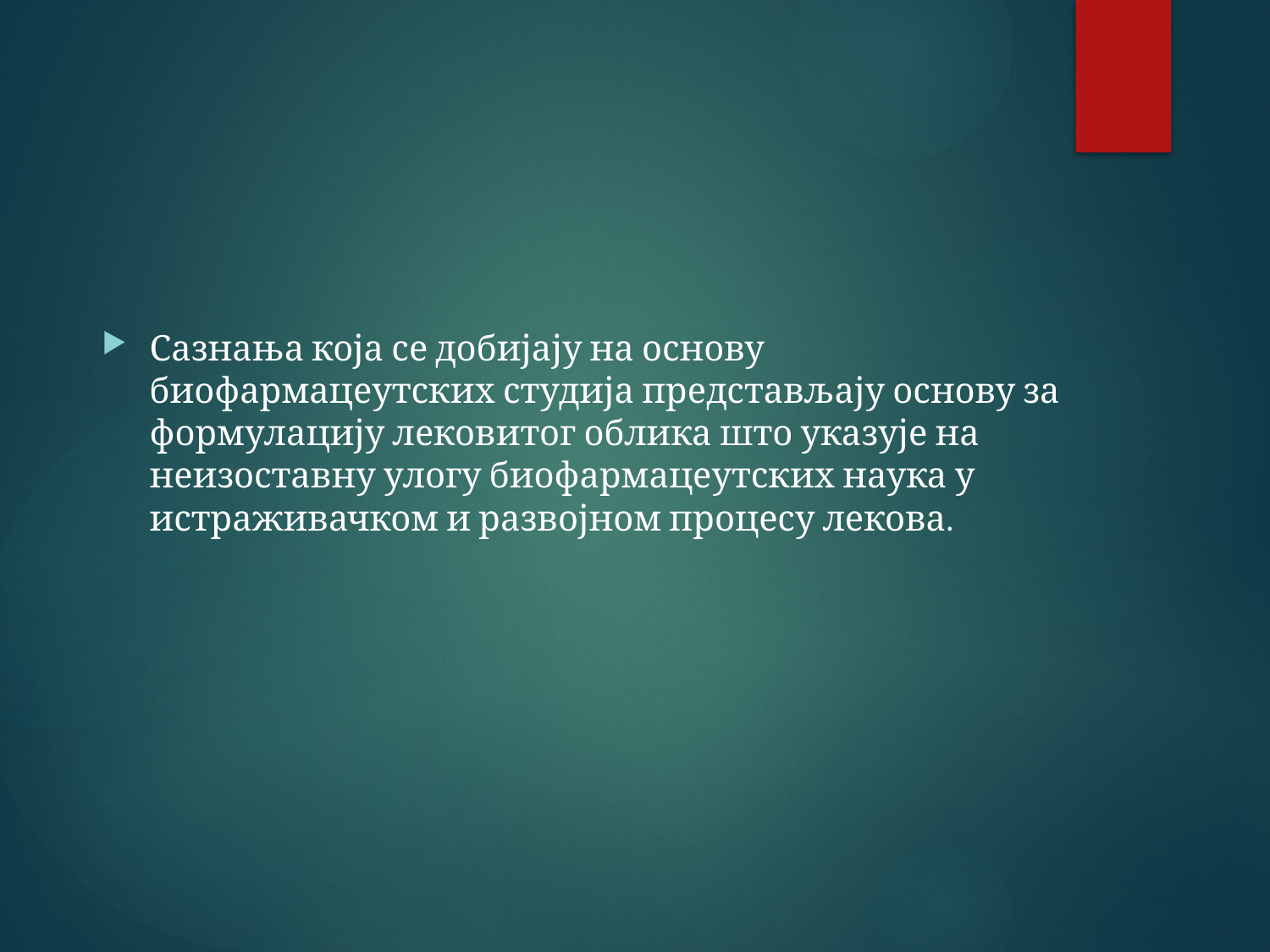

Сазнања која се добијају на основу биофармацеутских студија представљају основу за формулацију лековитог облика што указује на неизоставну улогу биофармацеутских наука у истраживачком и развојном процесу лекова.